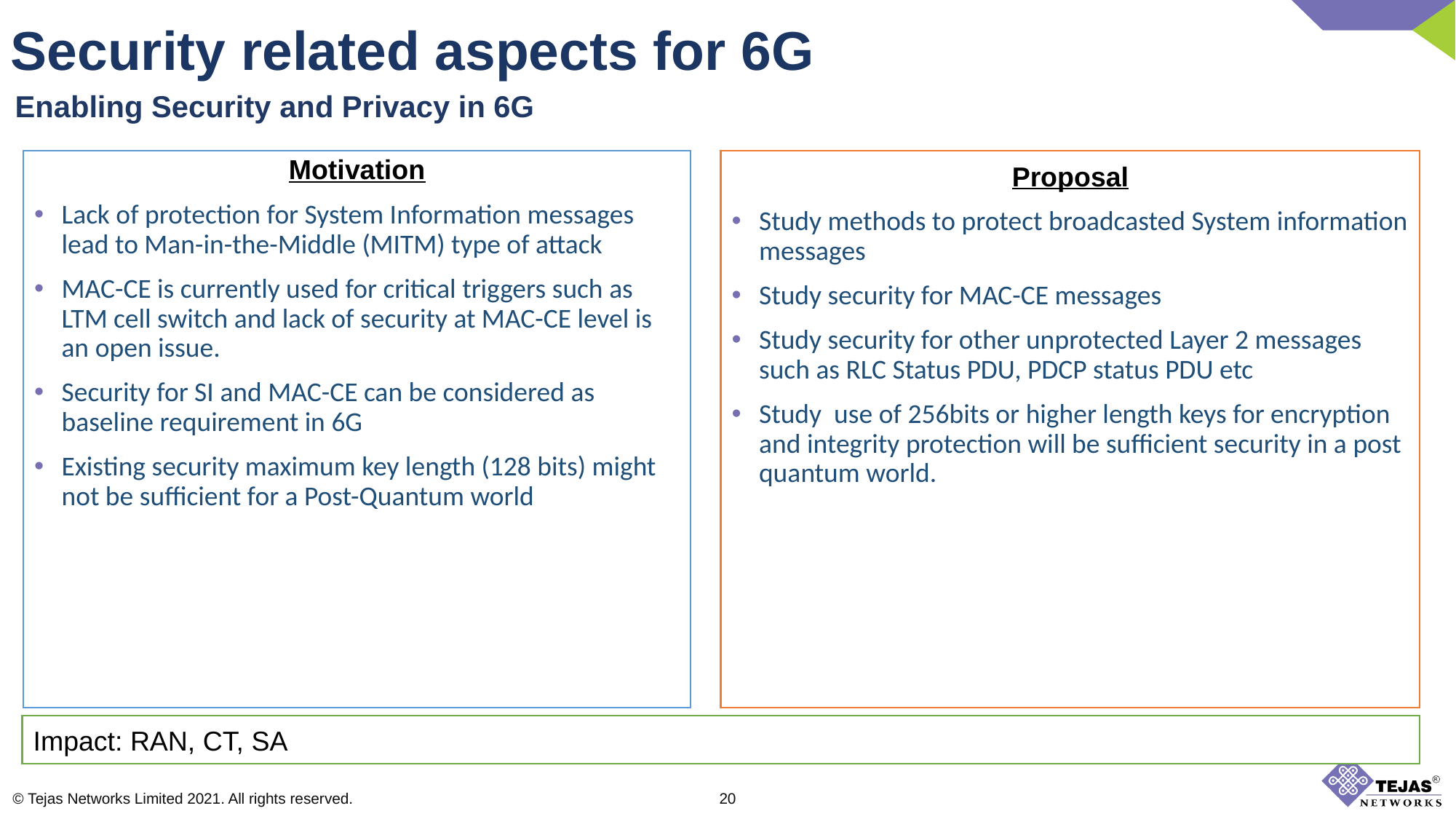

Security related aspects for 6G
Enabling Security and Privacy in 6G
Motivation
Lack of protection for System Information messages lead to Man-in-the-Middle (MITM) type of attack
MAC-CE is currently used for critical triggers such as LTM cell switch and lack of security at MAC-CE level is an open issue.
Security for SI and MAC-CE can be considered as baseline requirement in 6G
Existing security maximum key length (128 bits) might not be sufficient for a Post-Quantum world

Proposal
Study methods to protect broadcasted System information messages
Study security for MAC-CE messages
Study security for other unprotected Layer 2 messages such as RLC Status PDU, PDCP status PDU etc
Study  use of 256bits or higher length keys for encryption and integrity protection will be sufficient security in a post quantum world.
Impact: RAN, CT, SA